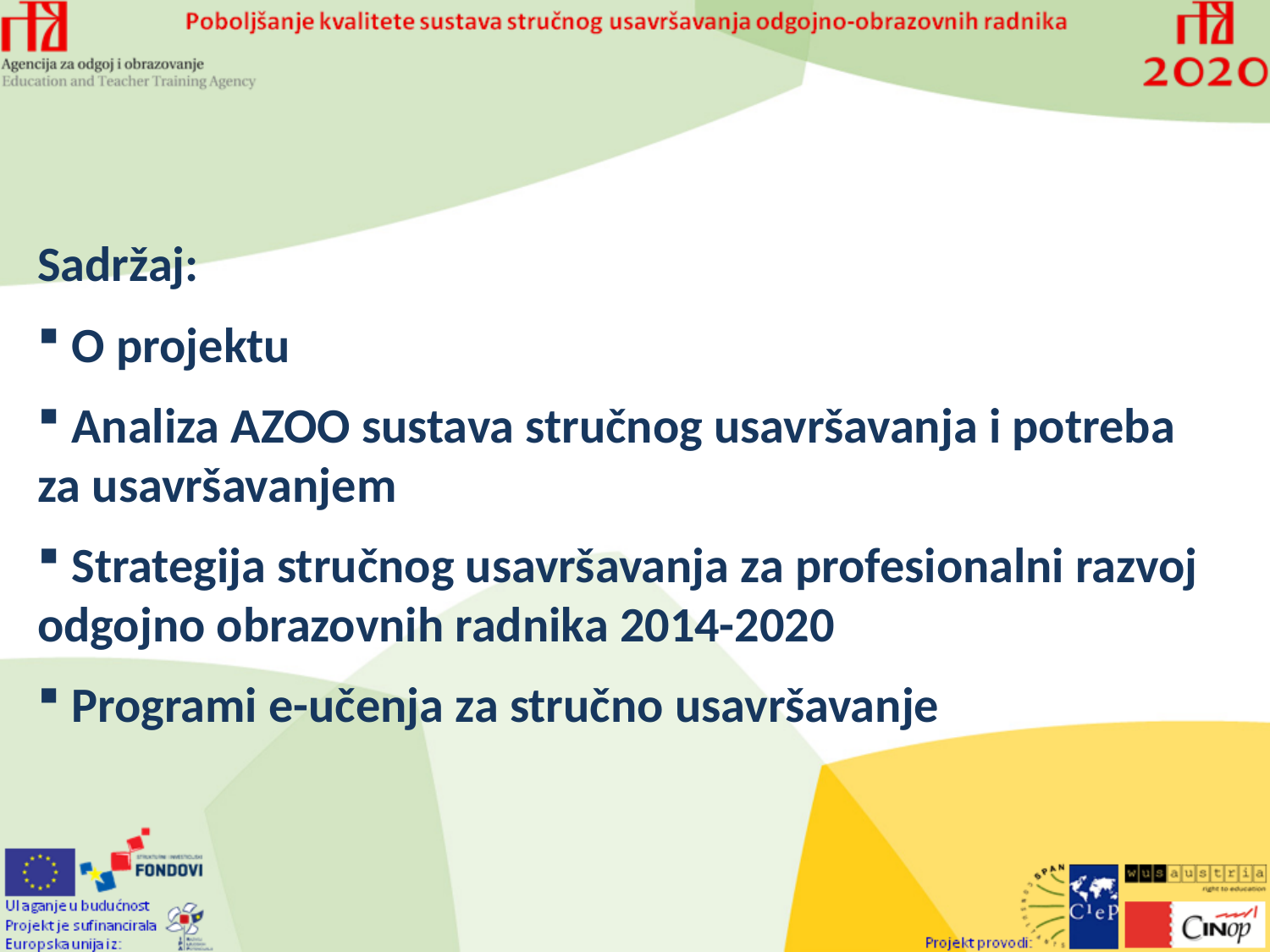

Sadržaj:
 O projektu
 Analiza AZOO sustava stručnog usavršavanja i potreba za usavršavanjem
 Strategija stručnog usavršavanja za profesionalni razvoj odgojno obrazovnih radnika 2014-2020
 Programi e-učenja za stručno usavršavanje